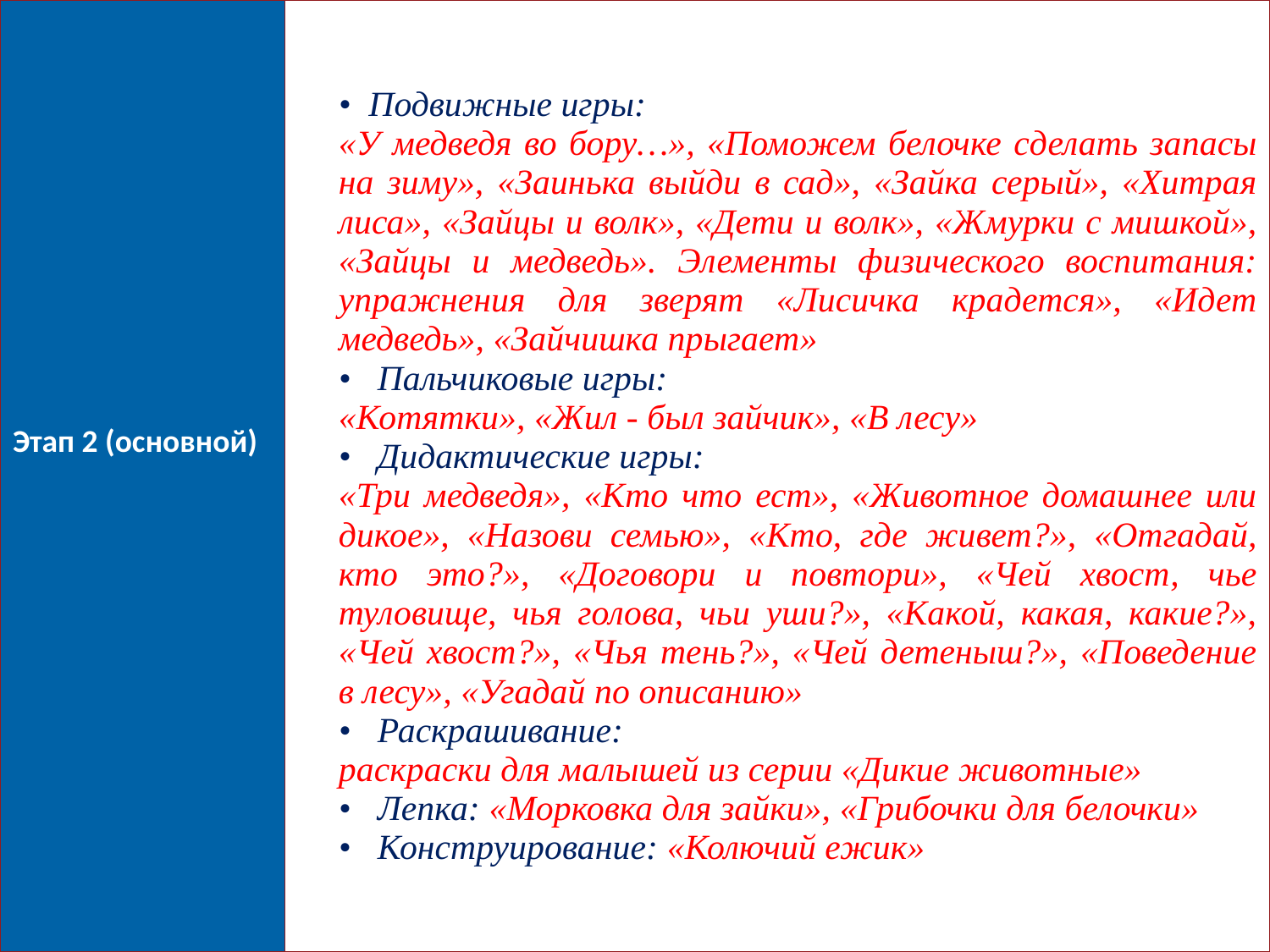

| Этап 2 (основной) | • Подвижные игры: «У медведя во бору…», «Поможем белочке сделать запасы на зиму», «Заинька выйди в сад», «Зайка серый», «Хитрая лиса», «Зайцы и волк», «Дети и волк», «Жмурки с мишкой», «Зайцы и медведь». Элементы физического воспитания: упражнения для зверят «Лисичка крадется», «Идет медведь», «Зайчишка прыгает» • Пальчиковые игры: «Котятки», «Жил - был зайчик», «В лесу» • Дидактические игры: «Три медведя», «Кто что ест», «Животное домашнее или дикое», «Назови семью», «Кто, где живет?», «Отгадай, кто это?», «Договори и повтори», «Чей хвост, чье туловище, чья голова, чьи уши?», «Какой, какая, какие?», «Чей хвост?», «Чья тень?», «Чей детеныш?», «Поведение в лесу», «Угадай по описанию» • Раскрашивание: раскраски для малышей из серии «Дикие животные» • Лепка: «Морковка для зайки», «Грибочки для белочки» • Конструирование: «Колючий ежик» |
| --- | --- |
10